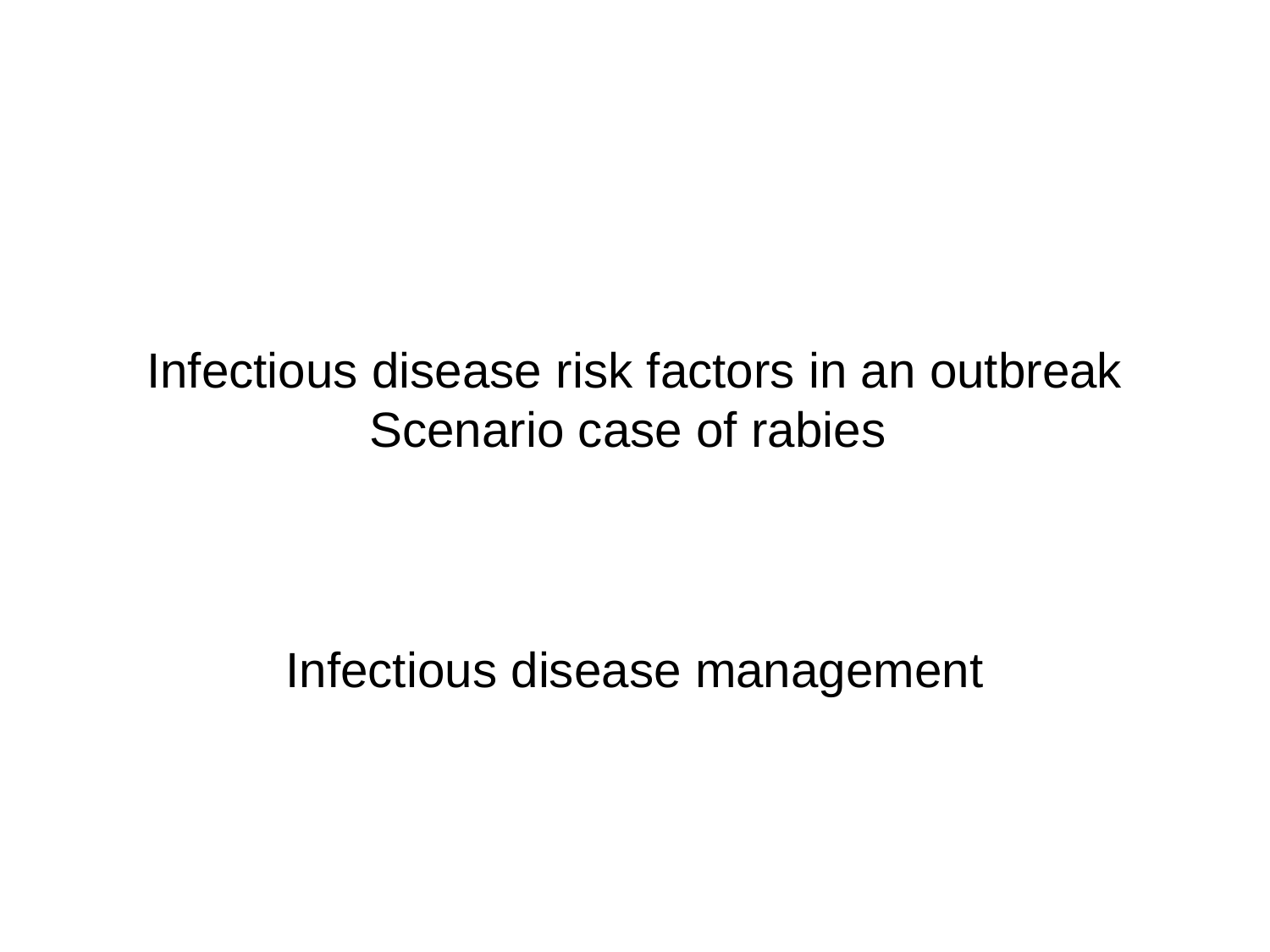

# Infectious disease risk factors in an outbreak Scenario case of rabies
Infectious disease management